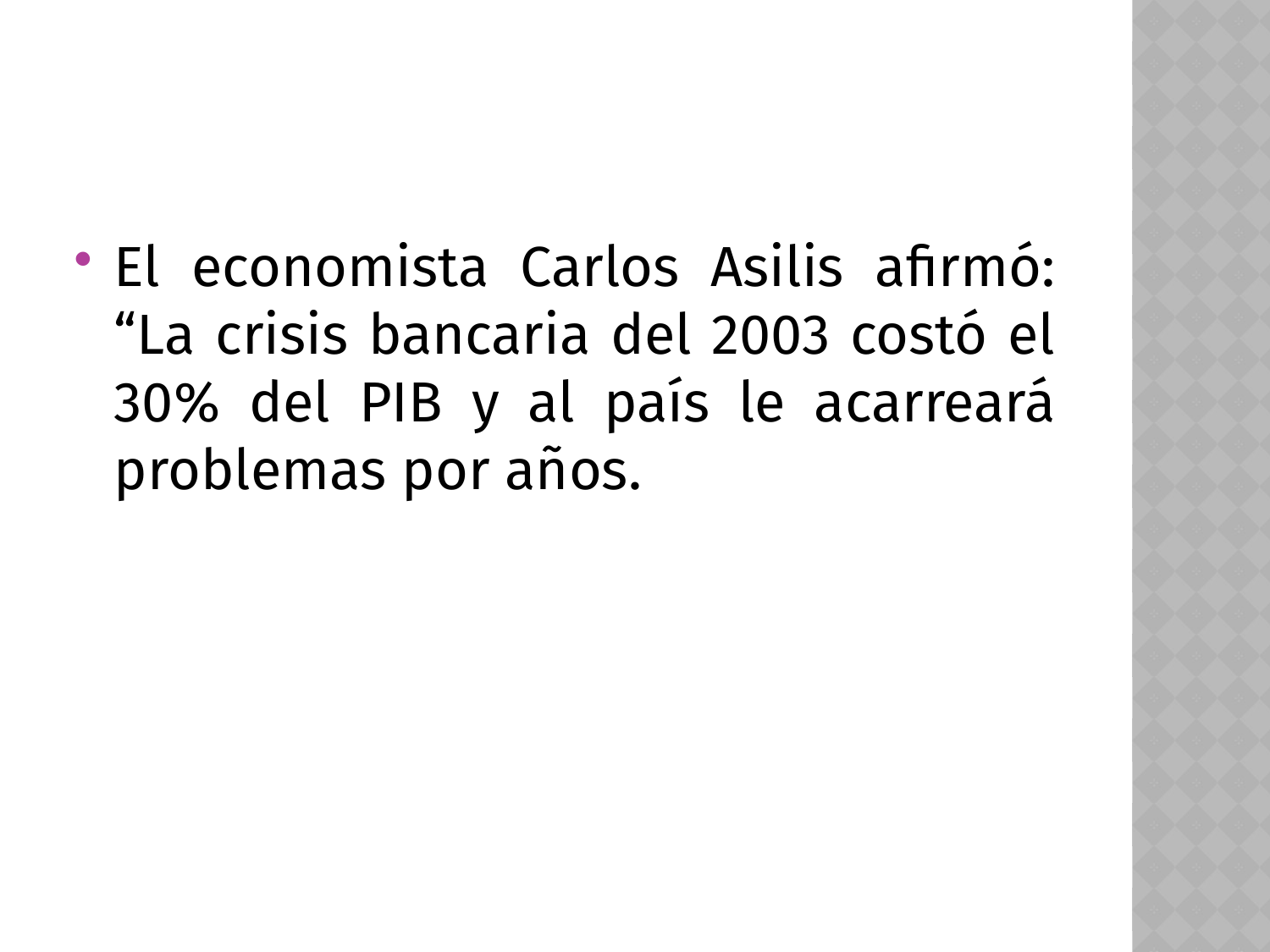

El economista Carlos Asilis afirmó: “La crisis bancaria del 2003 costó el 30% del PIB y al país le acarreará problemas por años.